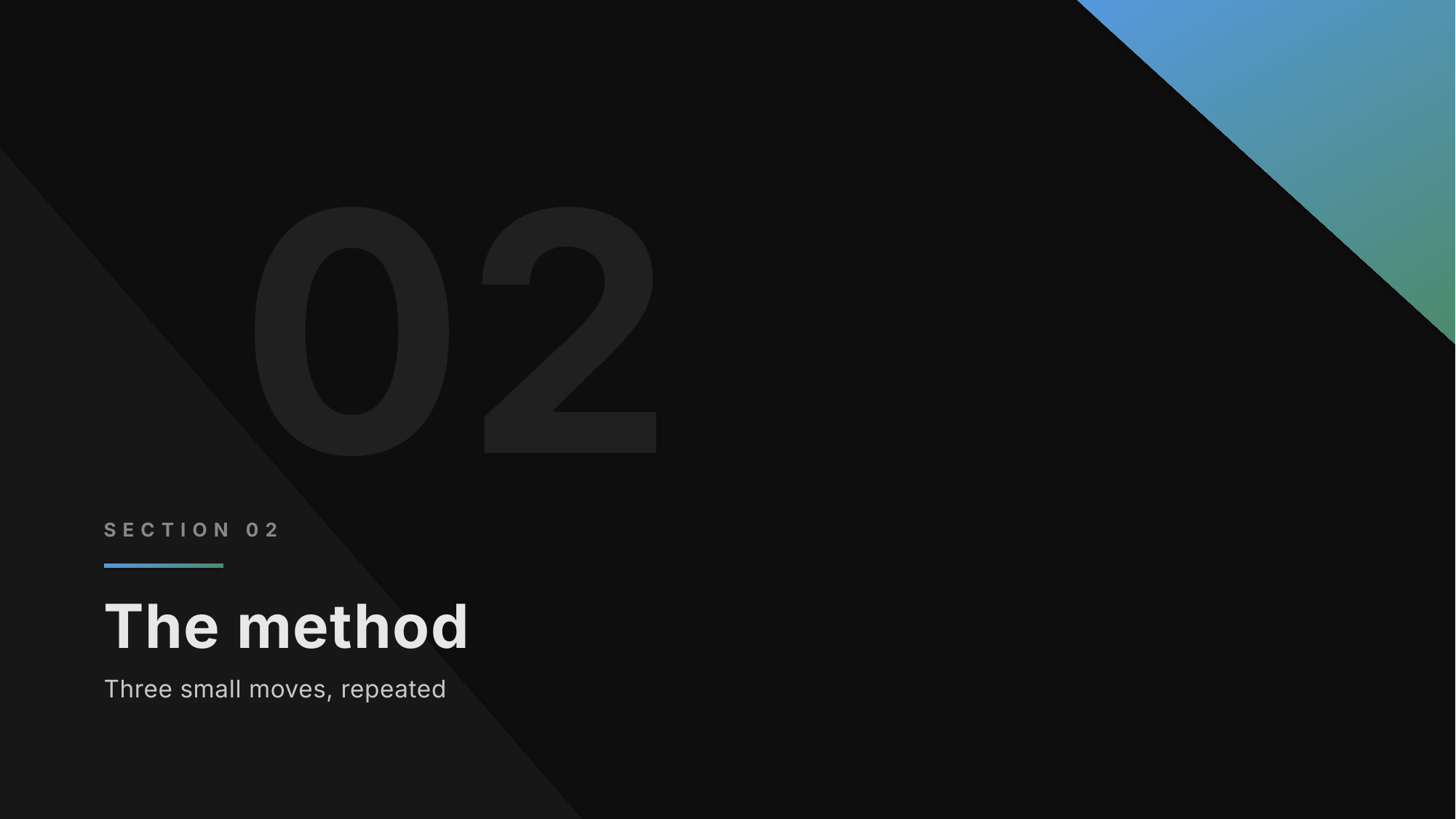

02

SECTION 02

The method
Three small moves, repeated